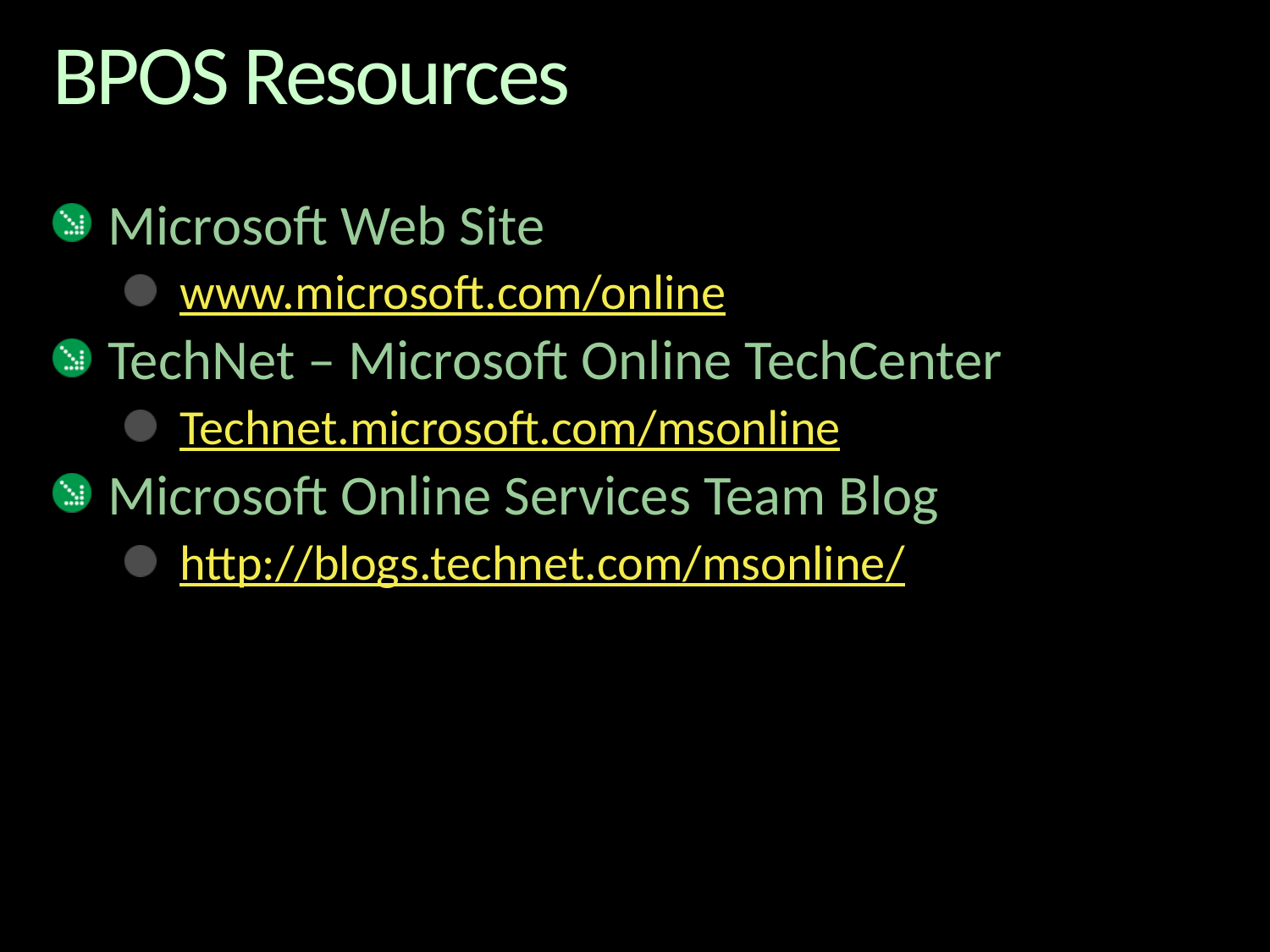

# BPOS Resources
Microsoft Web Site
www.microsoft.com/online
TechNet – Microsoft Online TechCenter
Technet.microsoft.com/msonline
Microsoft Online Services Team Blog
http://blogs.technet.com/msonline/